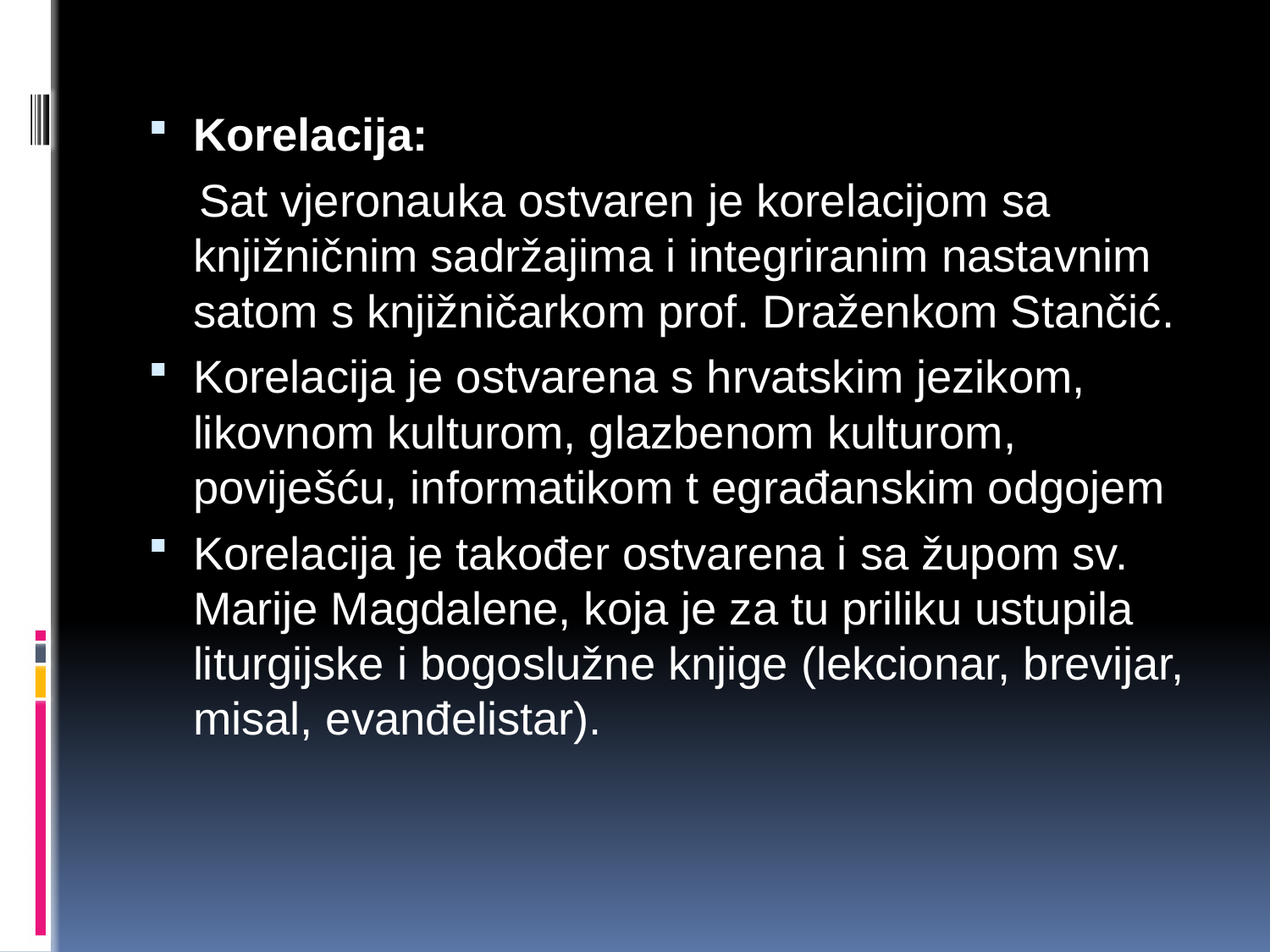

Korelacija:
    Sat vjeronauka ostvaren je korelacijom sa knjižničnim sadržajima i integriranim nastavnim satom s knjižničarkom prof. Draženkom Stančić.
Korelacija je ostvarena s hrvatskim jezikom, likovnom kulturom, glazbenom kulturom, poviješću, informatikom t egrađanskim odgojem
Korelacija je također ostvarena i sa župom sv. Marije Magdalene, koja je za tu priliku ustupila liturgijske i bogoslužne knjige (lekcionar, brevijar, misal, evanđelistar).